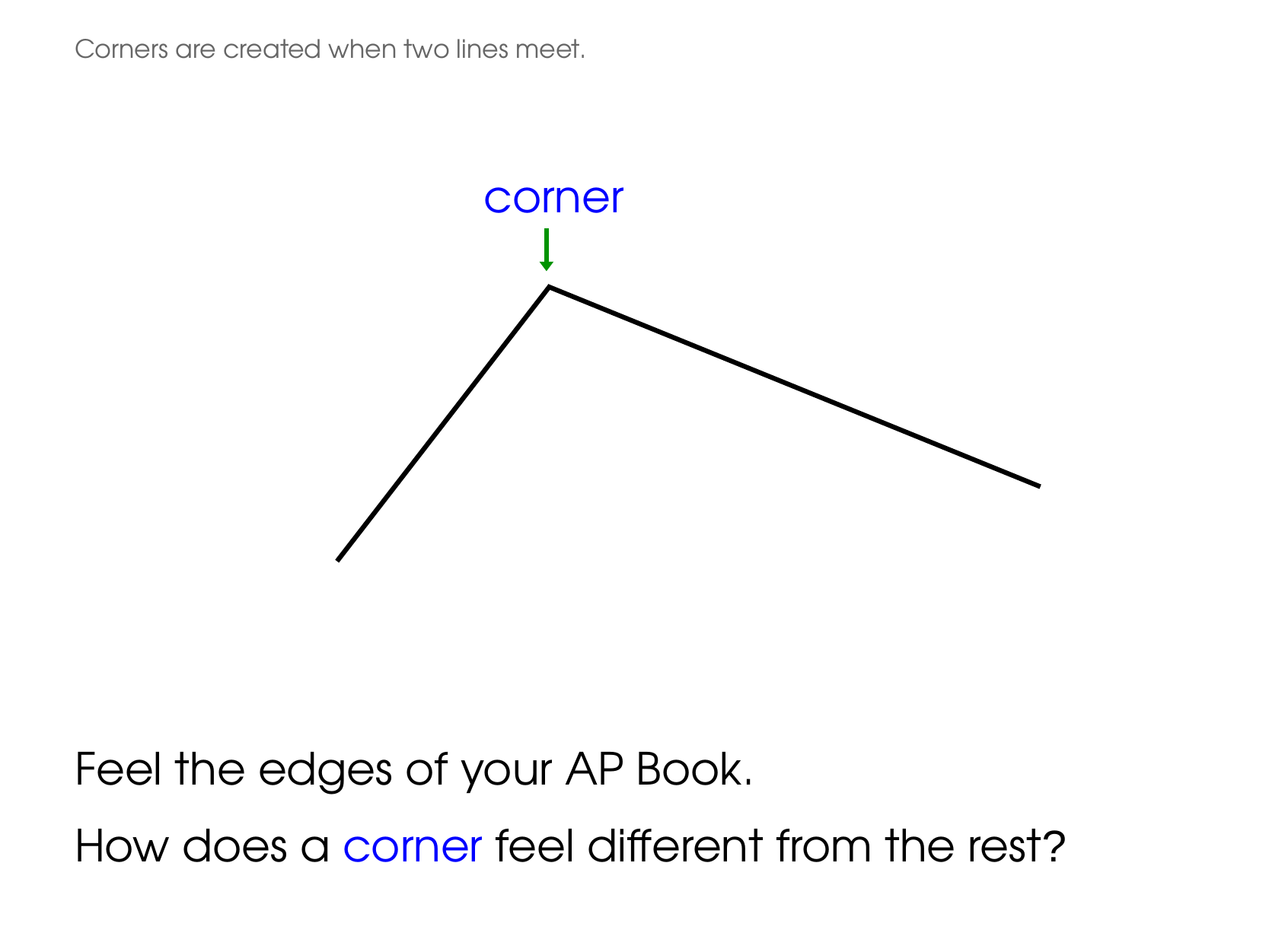

Corners are created when two lines meet.
corner
Feel the edges of your AP Book.
How does a corner feel different from the rest?